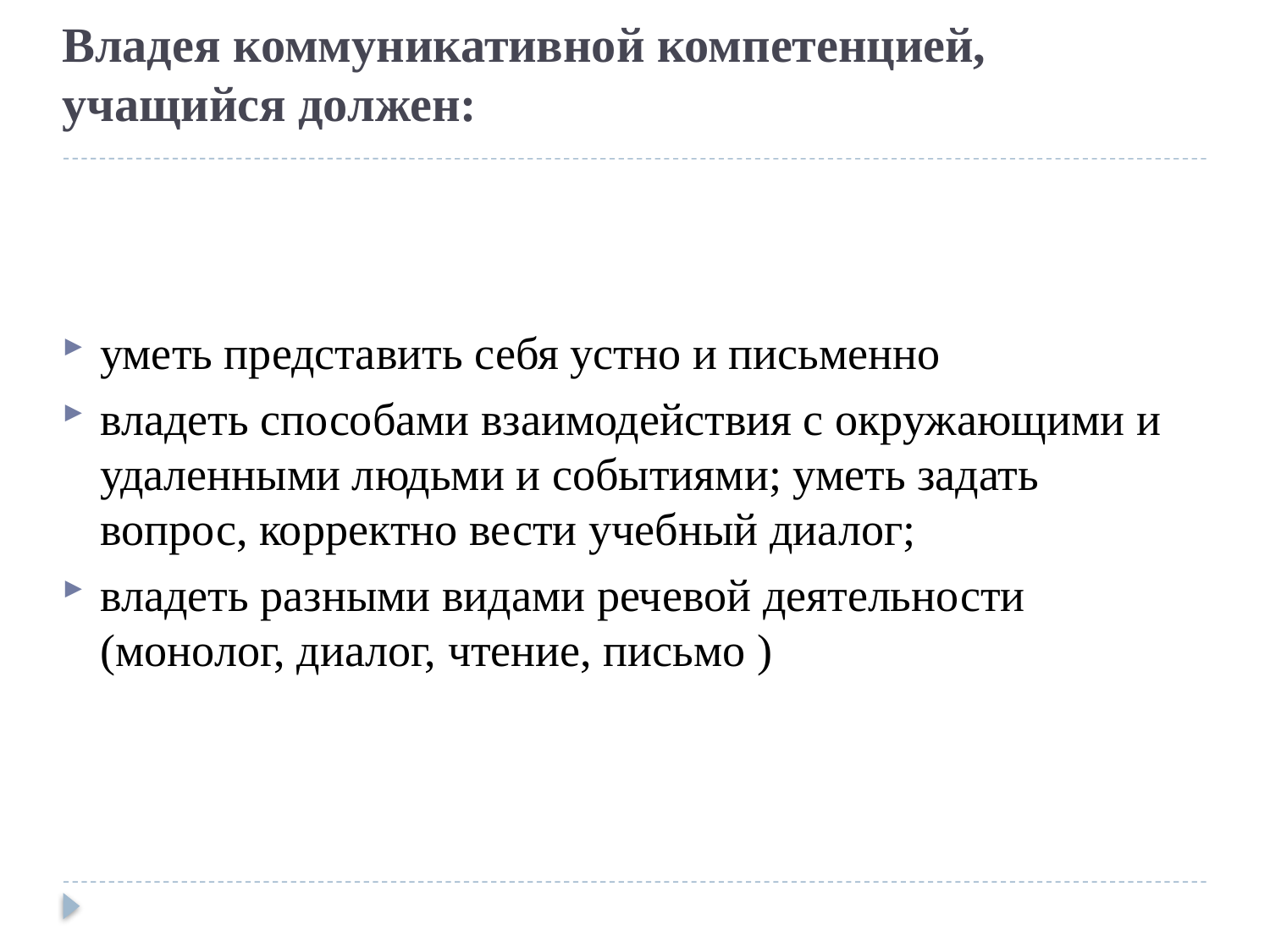

# Владея коммуникативной компетенцией, учащийся должен:
уметь представить себя устно и письменно
владеть способами взаимодействия с окружающими и удаленными людьми и событиями; уметь задать вопрос, корректно вести учебный диалог;
владеть разными видами речевой деятельности (монолог, диалог, чтение, письмо )